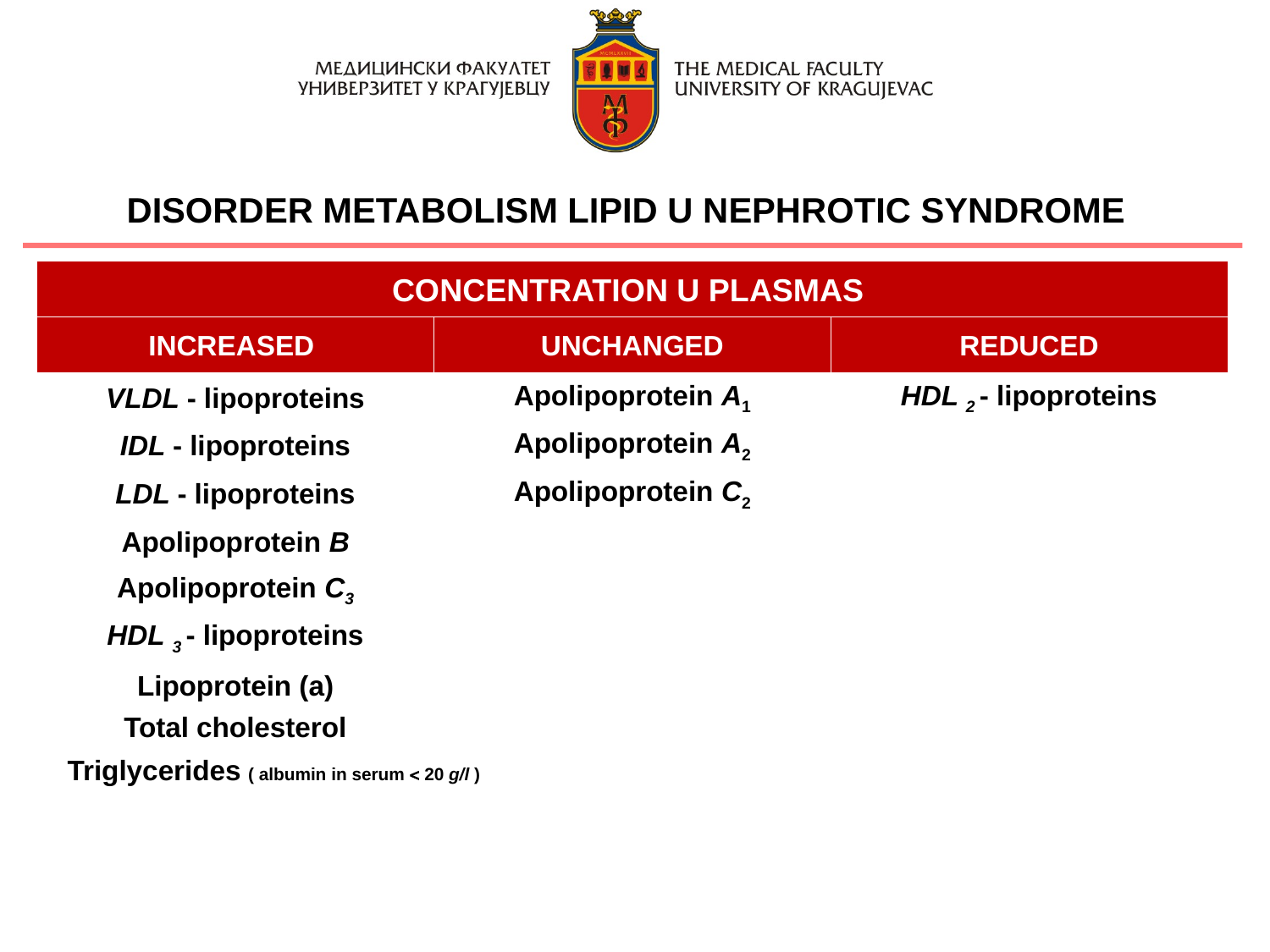

DISORDER METABOLISM LIPID U NEPHROTIC SYNDROME

CONCENTRATION U PLASMAS
INCREASED
UNCHANGED
REDUCED
VLDL - lipoproteins
Apolipoprotein A1
HDL 2 - lipoproteins
IDL - lipoproteins
Apolipoprotein A2

LDL - lipoproteins
Apolipoprotein C2

Apolipoprotein B

Apolipoprotein C3

HDL 3 - lipoproteins

Lipoprotein (a)

Triglycerides ( albumin in serum < 20 g/l )
Total cholesterol